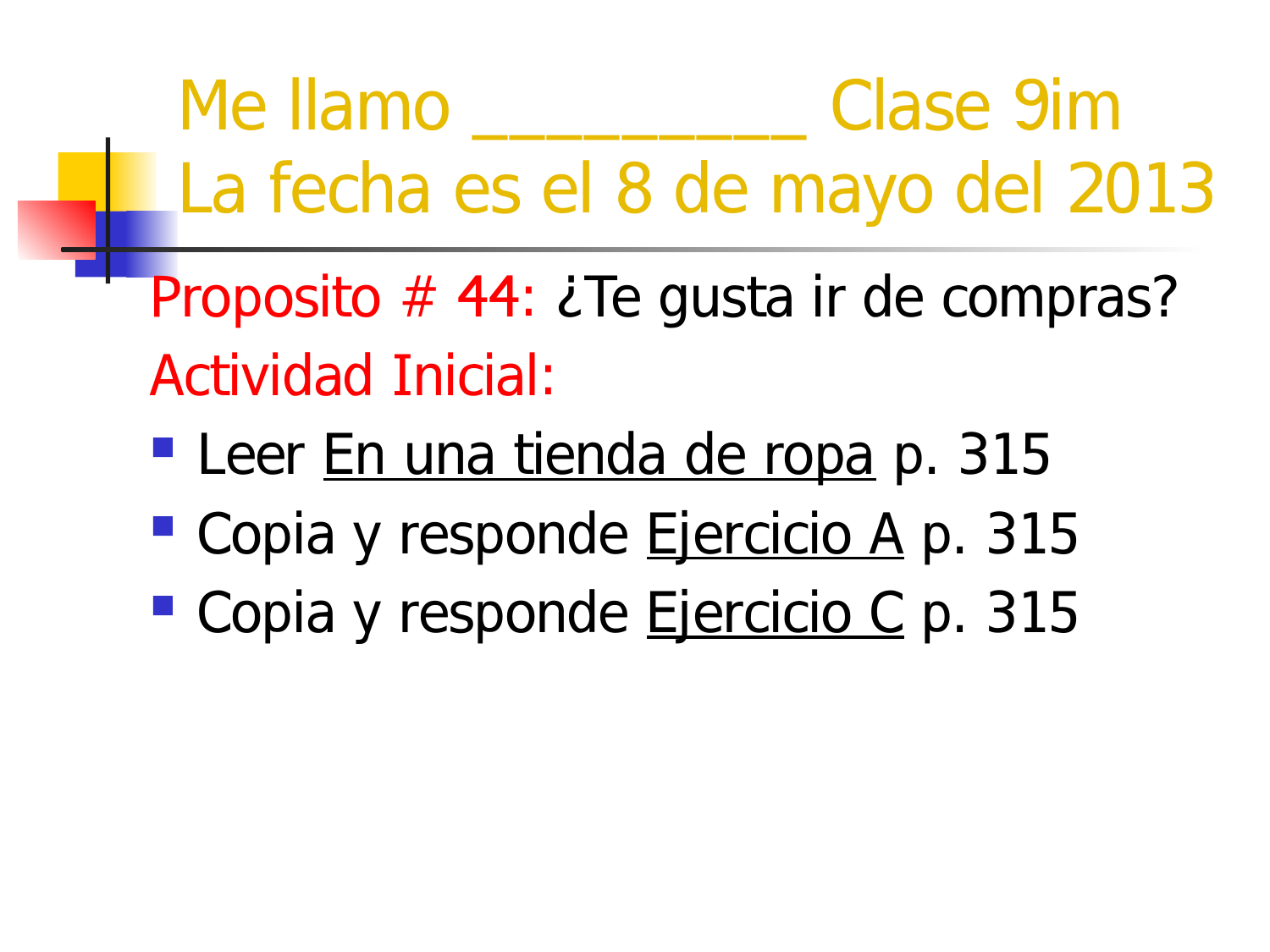

# Me llamo _________ Clase 9im La fecha es el 8 de mayo del 2013
Proposito # 44: ¿Te gusta ir de compras?
Actividad Inicial:
Leer En una tienda de ropa p. 315
Copia y responde Ejercicio A p. 315
Copia y responde Ejercicio C p. 315